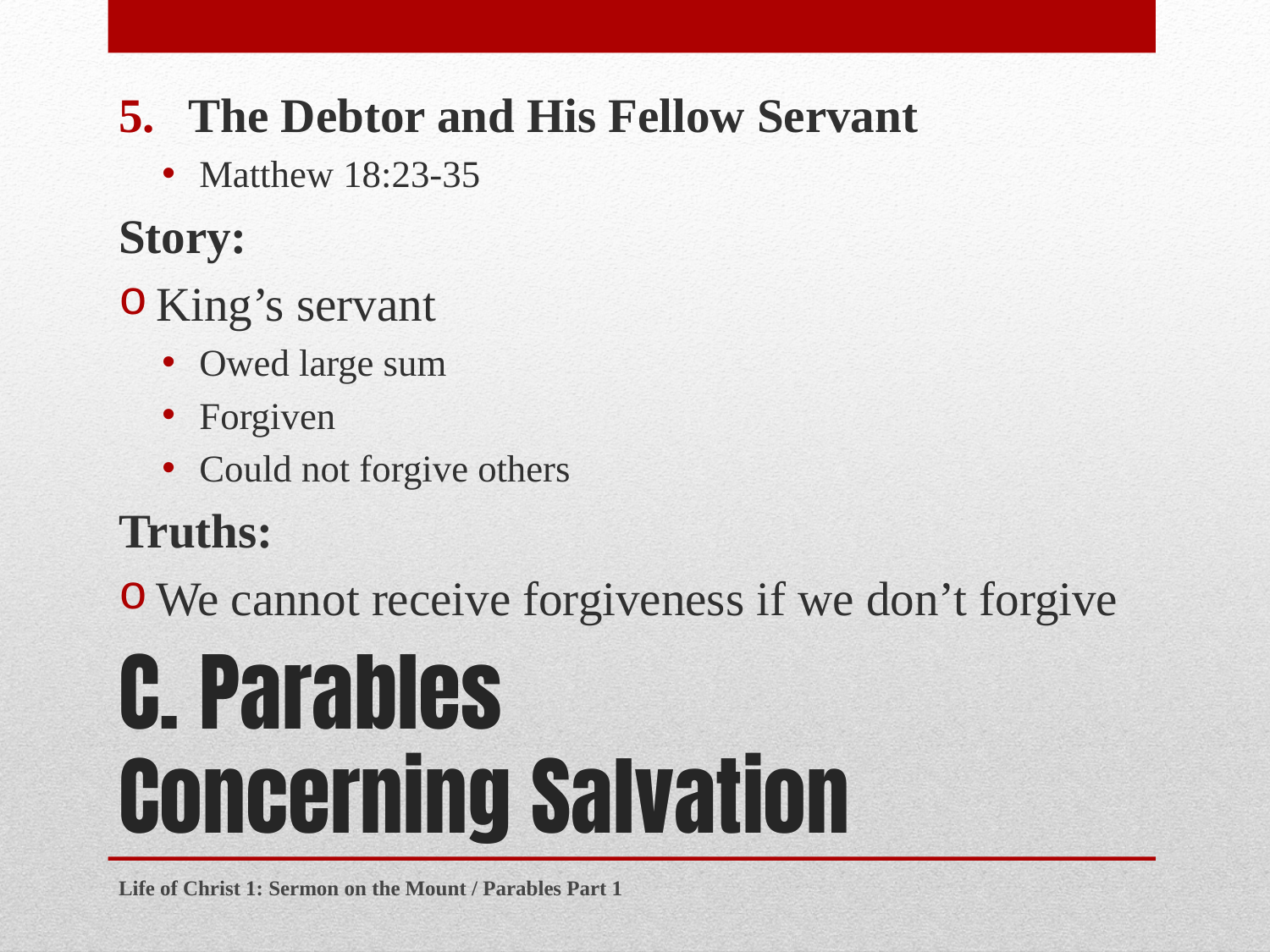

The Debtor and His Fellow Servant
Matthew 18:23-35
Story:
King’s servant
Owed large sum
Forgiven
Could not forgive others
Truths:
We cannot receive forgiveness if we don’t forgive
# C. Parables Concerning Salvation
Life of Christ 1: Sermon on the Mount / Parables Part 1